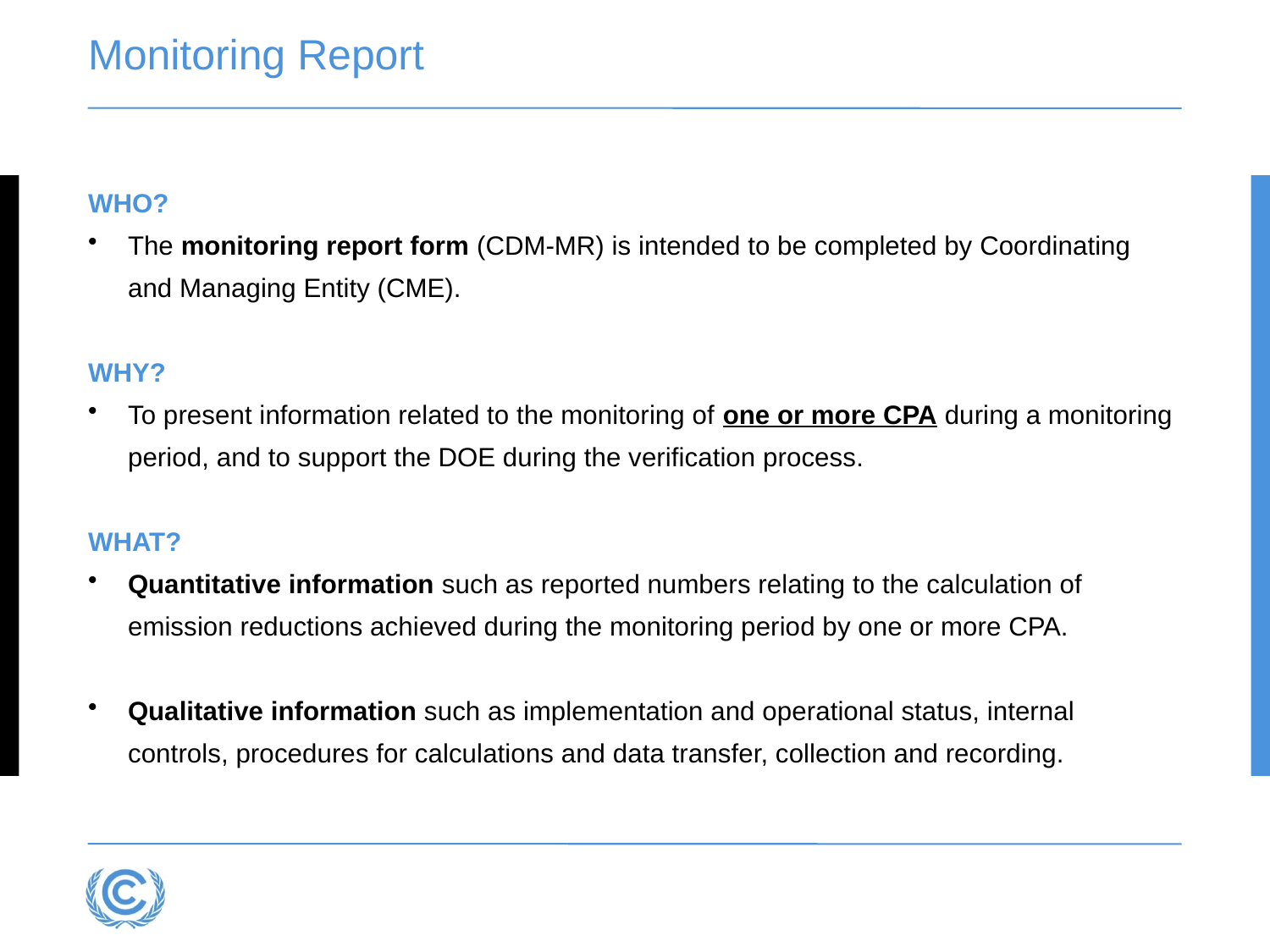

# Monitoring Report
WHO?
The monitoring report form (CDM-MR) is intended to be completed by Coordinating and Managing Entity (CME).

WHY?
To present information related to the monitoring of one or more CPA during a monitoring period, and to support the DOE during the verification process.

WHAT?
Quantitative information such as reported numbers relating to the calculation of emission reductions achieved during the monitoring period by one or more CPA.

Qualitative information such as implementation and operational status, internal controls, procedures for calculations and data transfer, collection and recording.